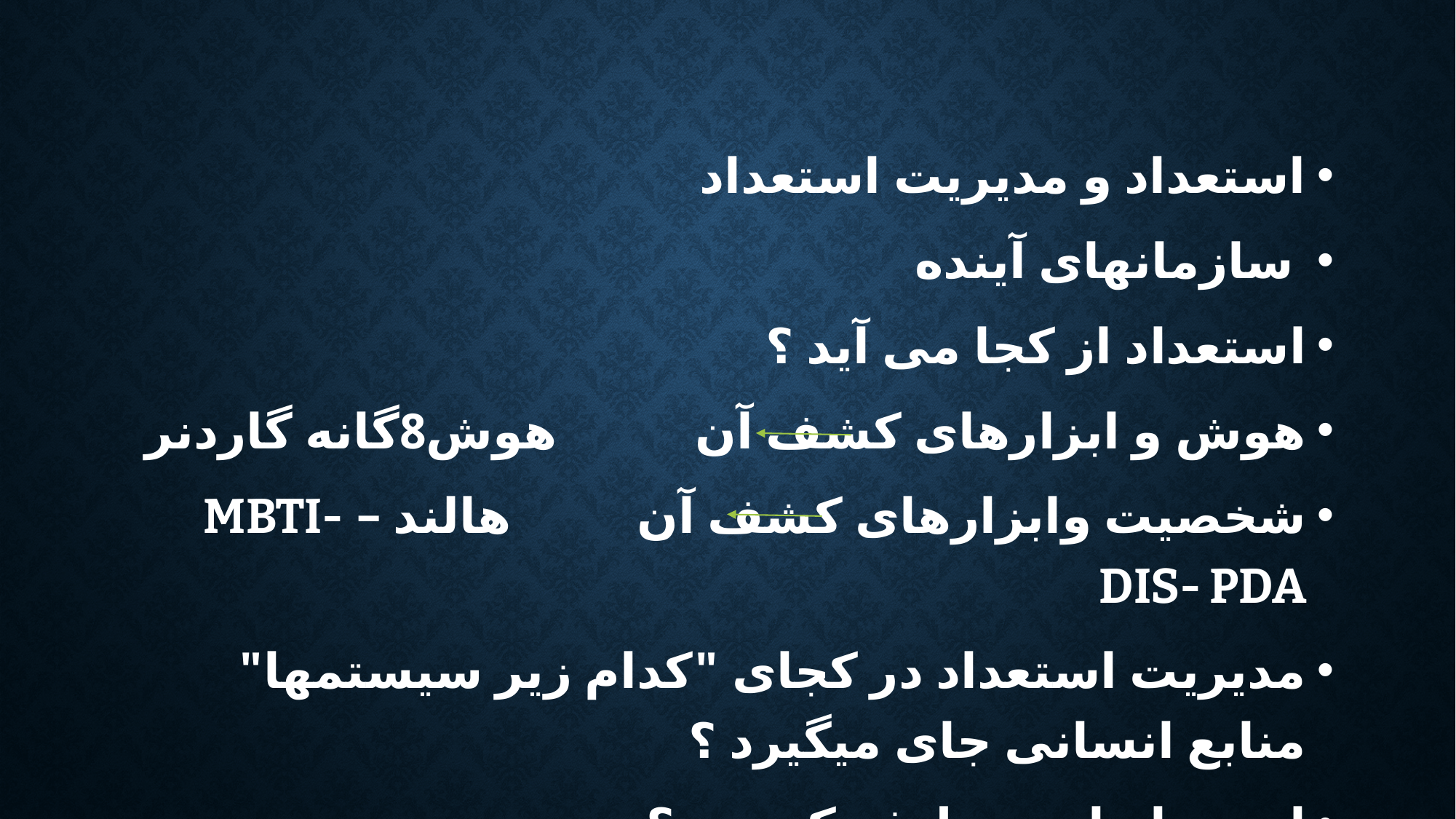

استعداد و مدیریت استعداد
 سازمانهای آینده
استعداد از کجا می آید ؟
هوش و ابزارهای کشف آن           هوش8گانه گاردنر
شخصیت وابزارهای کشف آن          هالند – MBTI- DIS- PDA
مدیریت استعداد در کجای "کدام زیر سیستمها" منابع انسانی جای میگیرد ؟
استعدادیابی وظیفه کیست ؟